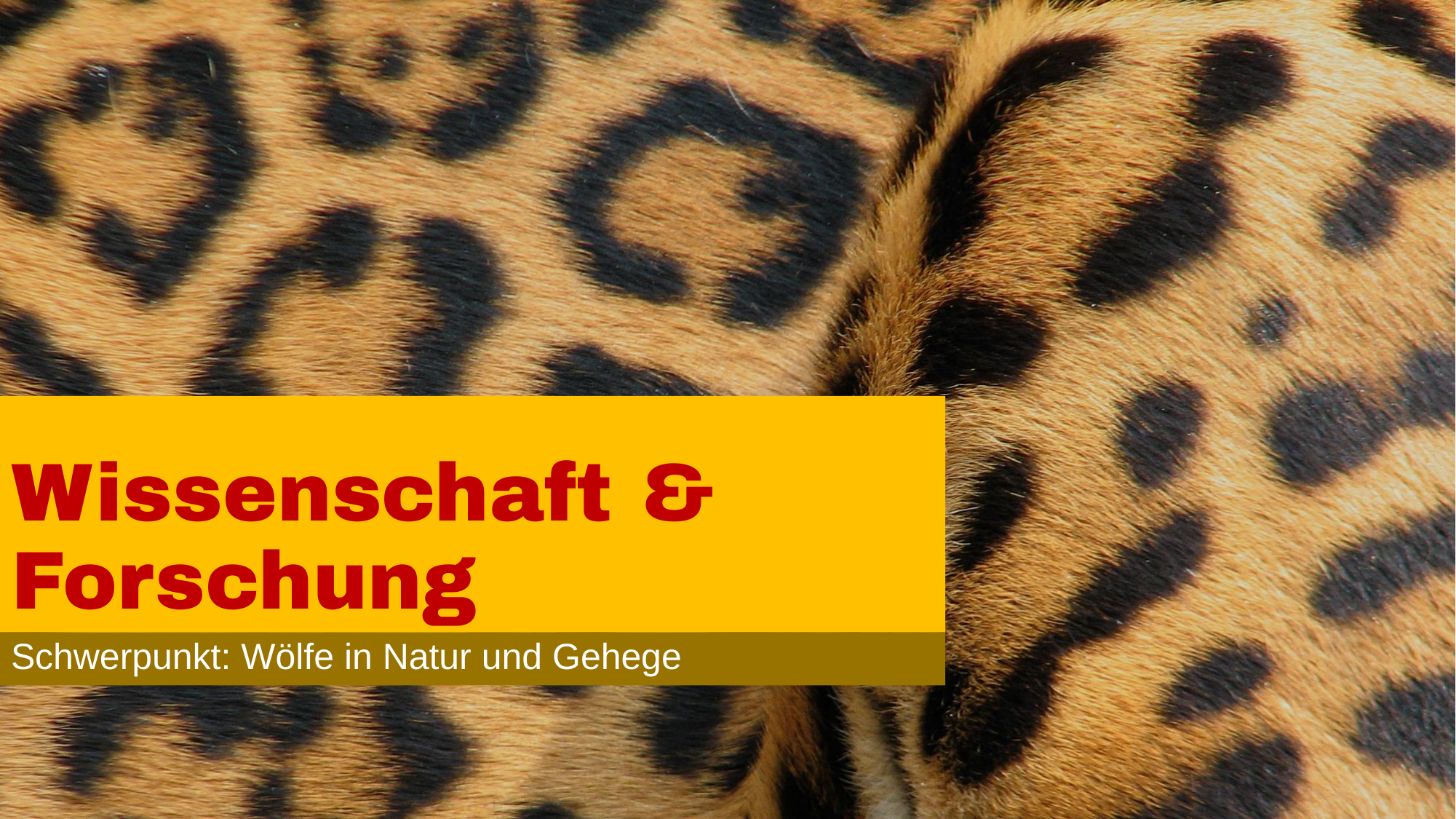

# Wissenschaft & Forschung
Schwerpunkt: Wölfe in Natur und Gehege